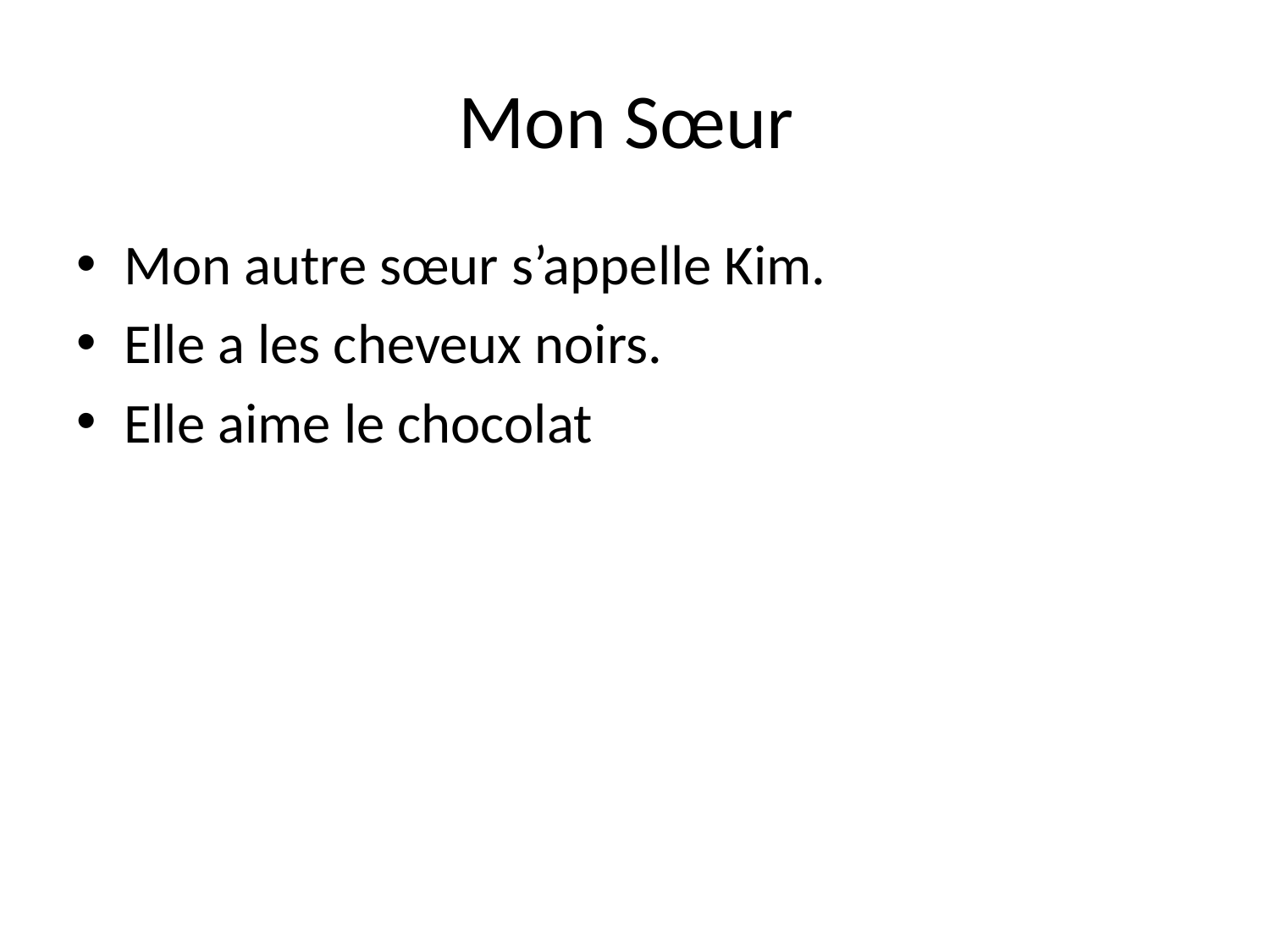

# Mon Sœur
Mon autre sœur s’appelle Kim.
Elle a les cheveux noirs.
Elle aime le chocolat